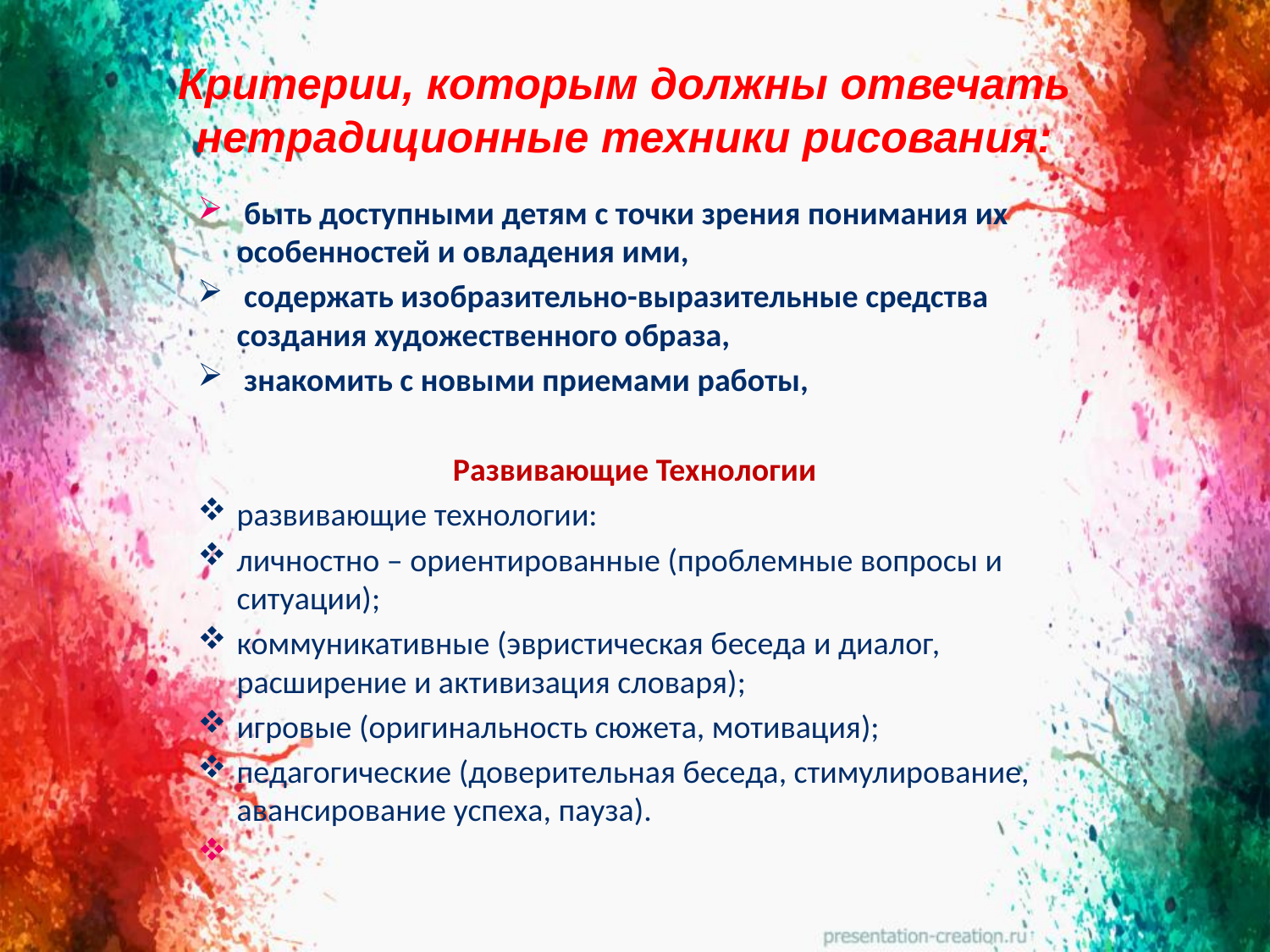

# Критерии, которым должны отвечать нетрадиционные техники рисования:
 быть доступными детям с точки зрения понимания их особенностей и овладения ими,
 содержать изобразительно-выразительные средства создания художественного образа,
 знакомить с новыми приемами работы,

Развивающие Технологии
развивающие технологии:
личностно – ориентированные (проблемные вопросы и ситуации);
коммуникативные (эвристическая беседа и диалог, расширение и активизация словаря);
игровые (оригинальность сюжета, мотивация);
педагогические (доверительная беседа, стимулирование, авансирование успеха, пауза).